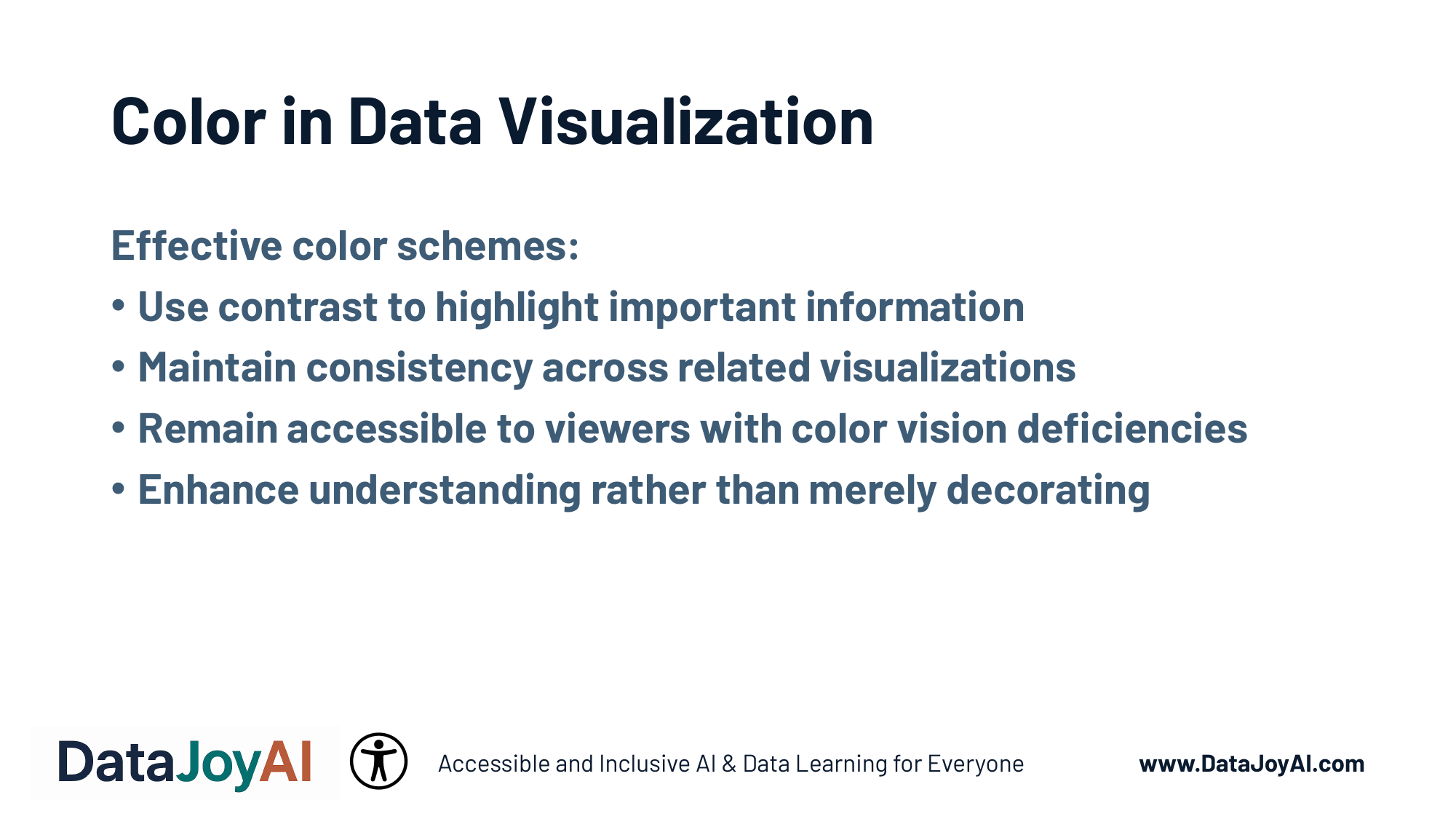

# Color in Data Visualization
Effective color schemes:
Use contrast to highlight important information
Maintain consistency across related visualizations
Remain accessible to viewers with color vision deficiencies
Enhance understanding rather than merely decorating